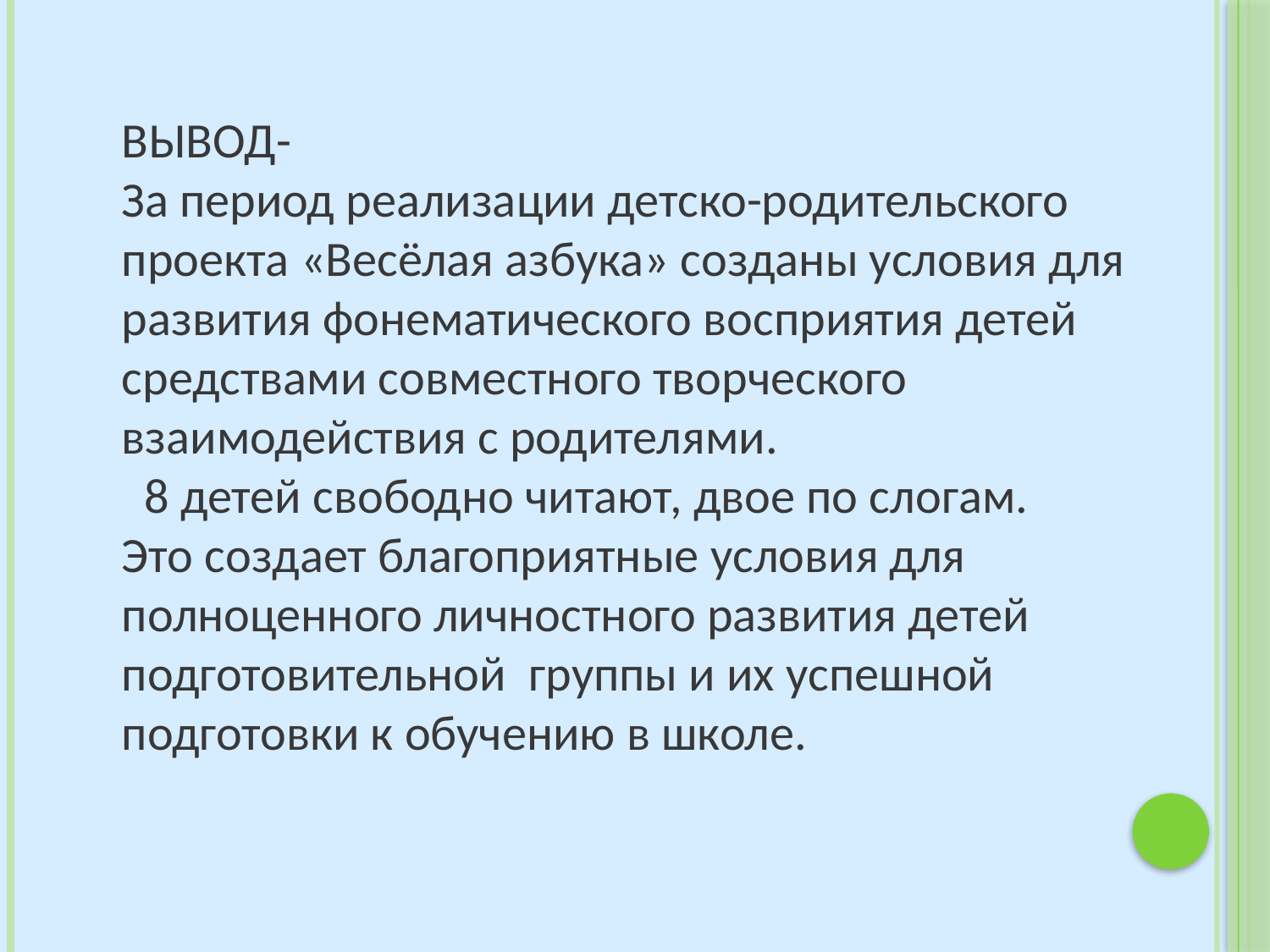

ВЫВОД-
За период реализации детско-родительского проекта «Весёлая азбука» созданы условия для развития фонематического восприятия детей средствами совместного творческого взаимодействия с родителями.
  8 детей свободно читают, двое по слогам.
Это создает благоприятные условия для полноценного личностного развития детей подготовительной  группы и их успешной подготовки к обучению в школе.